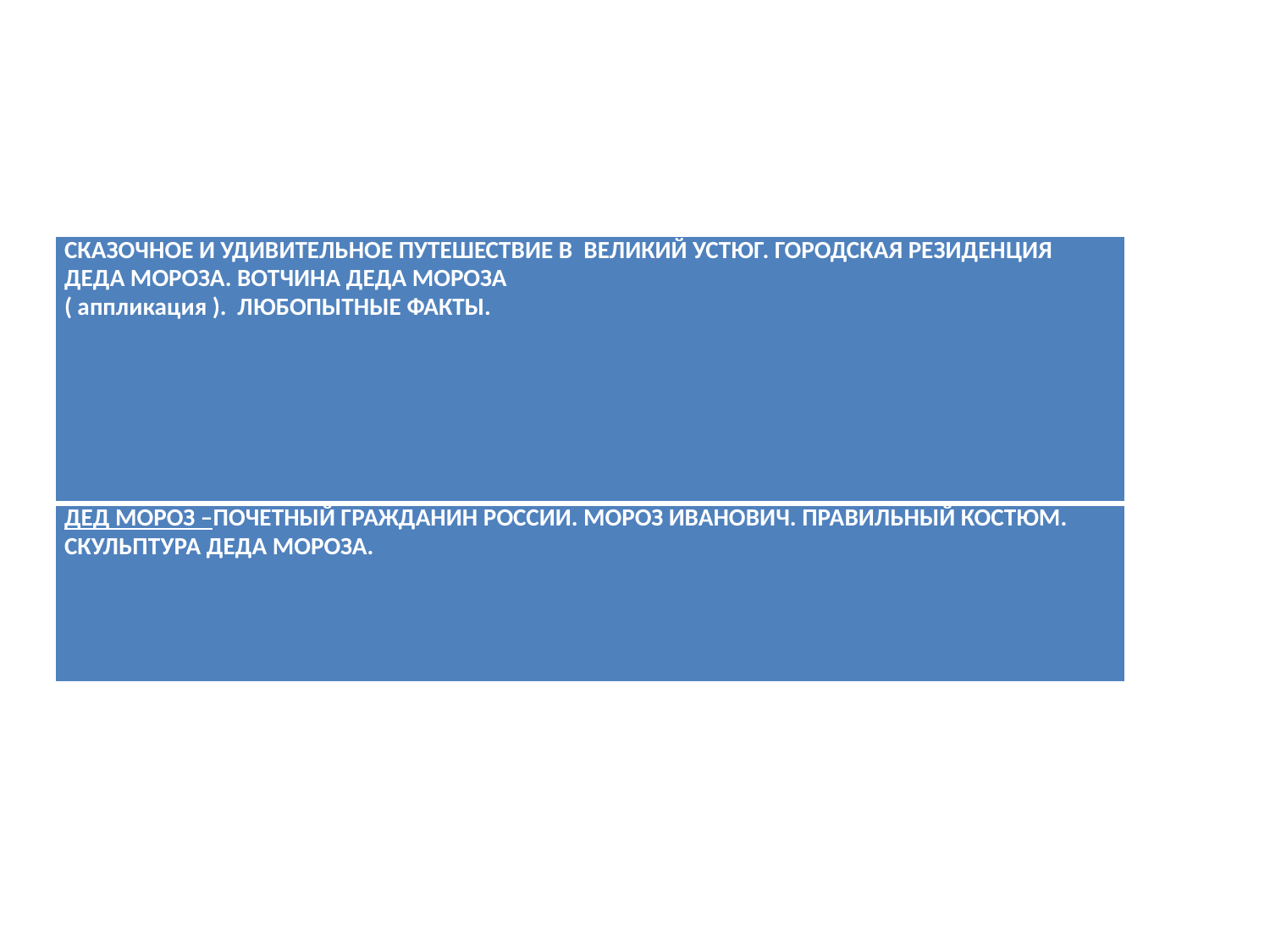

#
| СКАЗОЧНОЕ И УДИВИТЕЛЬНОЕ ПУТЕШЕСТВИЕ В ВЕЛИКИЙ УСТЮГ. ГОРОДСКАЯ РЕЗИДЕНЦИЯ ДЕДА МОРОЗА. ВОТЧИНА ДЕДА МОРОЗА ( аппликация ). ЛЮБОПЫТНЫЕ ФАКТЫ. |
| --- |
| ДЕД МОРОЗ –ПОЧЕТНЫЙ ГРАЖДАНИН РОССИИ. МОРОЗ ИВАНОВИЧ. ПРАВИЛЬНЫЙ КОСТЮМ. СКУЛЬПТУРА ДЕДА МОРОЗА. |